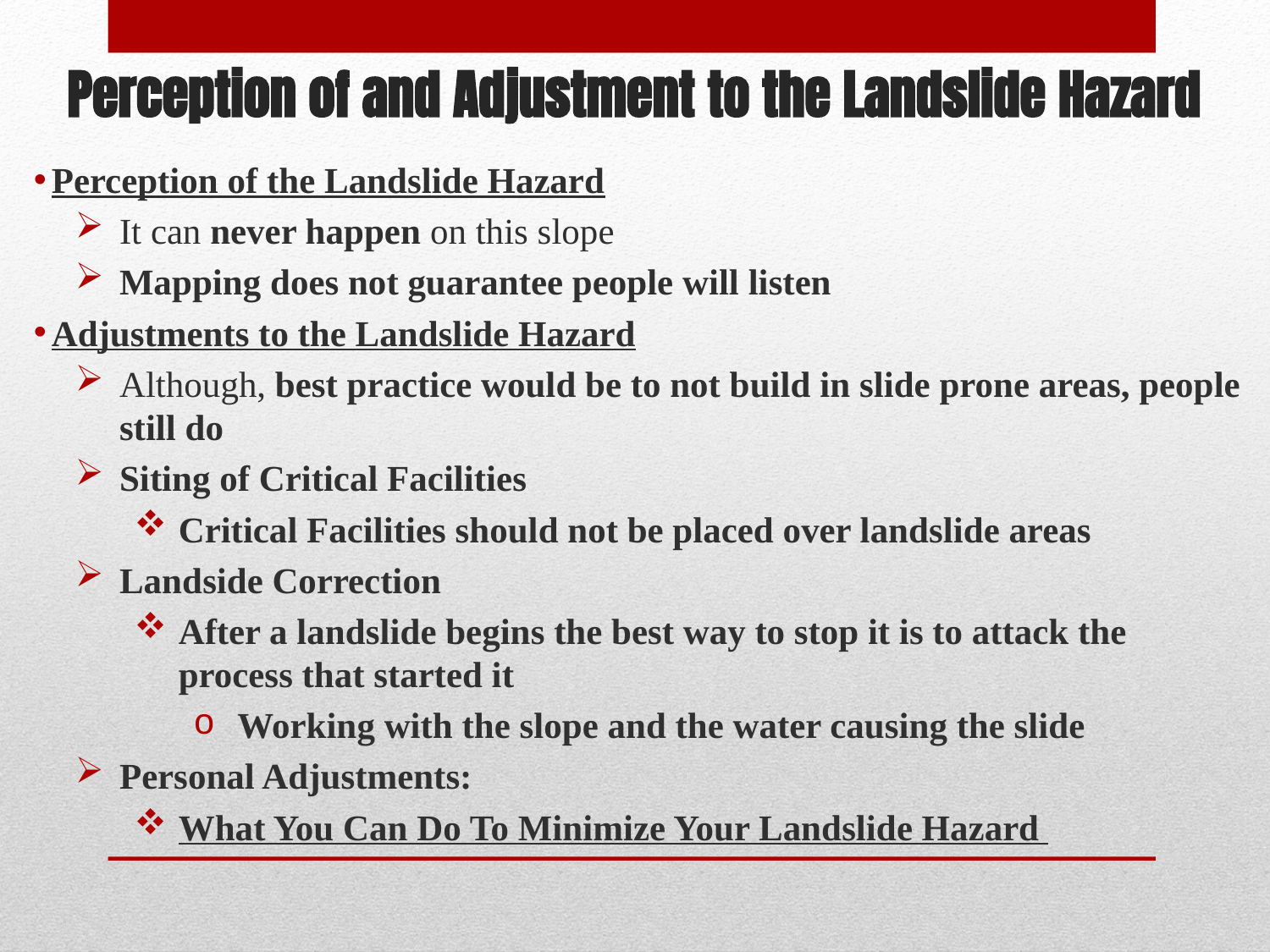

Perception of and Adjustment to the Landslide Hazard
Perception of the Landslide Hazard
It can never happen on this slope
Mapping does not guarantee people will listen
Adjustments to the Landslide Hazard
Although, best practice would be to not build in slide prone areas, people still do
Siting of Critical Facilities
Critical Facilities should not be placed over landslide areas
Landside Correction
After a landslide begins the best way to stop it is to attack the process that started it
Working with the slope and the water causing the slide
Personal Adjustments:
What You Can Do To Minimize Your Landslide Hazard